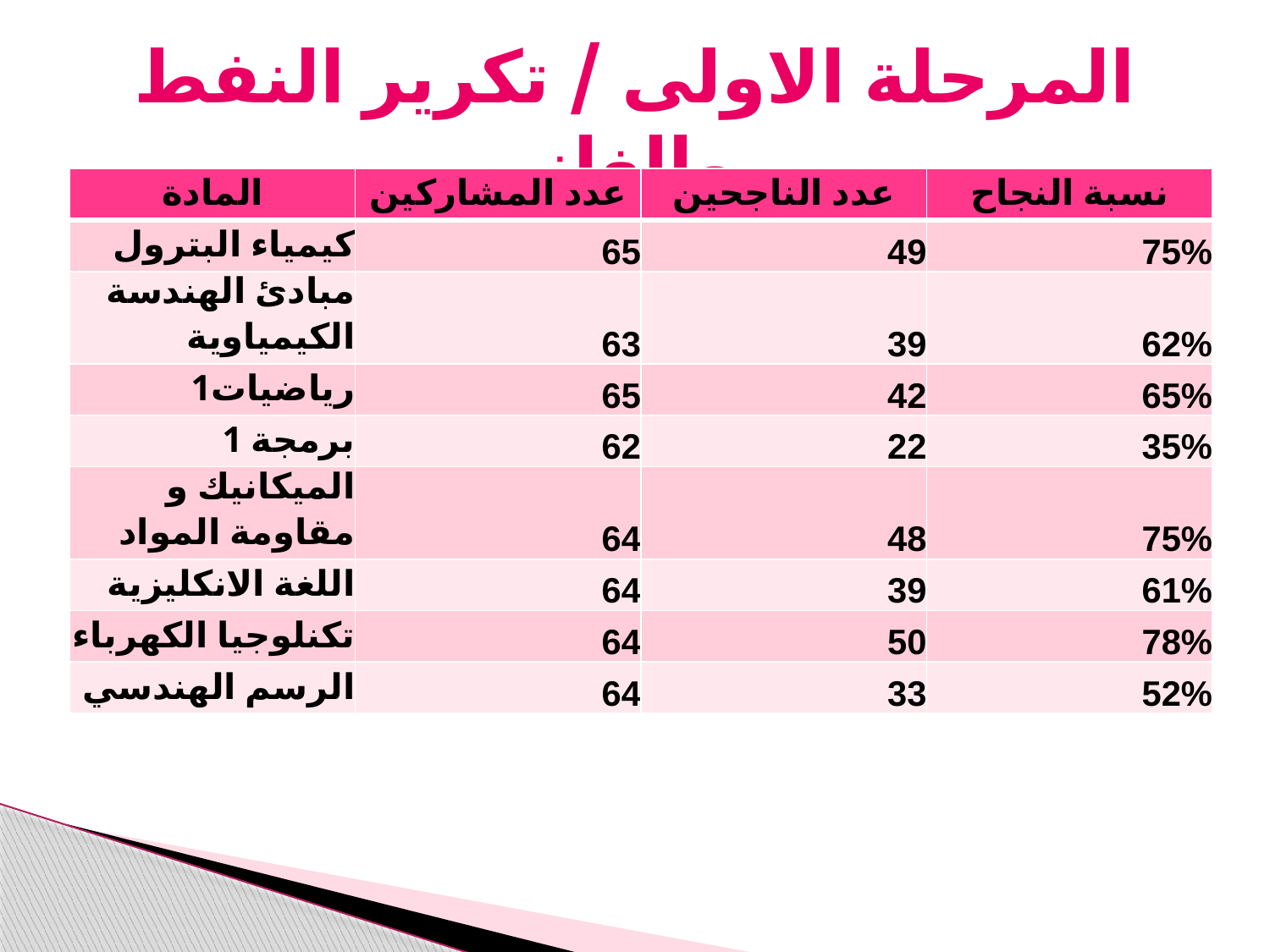

# المرحلة الاولى / تكرير النفط والغاز
| المادة | عدد المشاركين | عدد الناجحين | نسبة النجاح |
| --- | --- | --- | --- |
| كيمياء البترول | 65 | 49 | 75% |
| مبادئ الهندسة الكيمياوية | 63 | 39 | 62% |
| رياضيات1 | 65 | 42 | 65% |
| برمجة 1 | 62 | 22 | 35% |
| الميكانيك و مقاومة المواد | 64 | 48 | 75% |
| اللغة الانكليزية | 64 | 39 | 61% |
| تكنلوجيا الكهرباء | 64 | 50 | 78% |
| الرسم الهندسي | 64 | 33 | 52% |